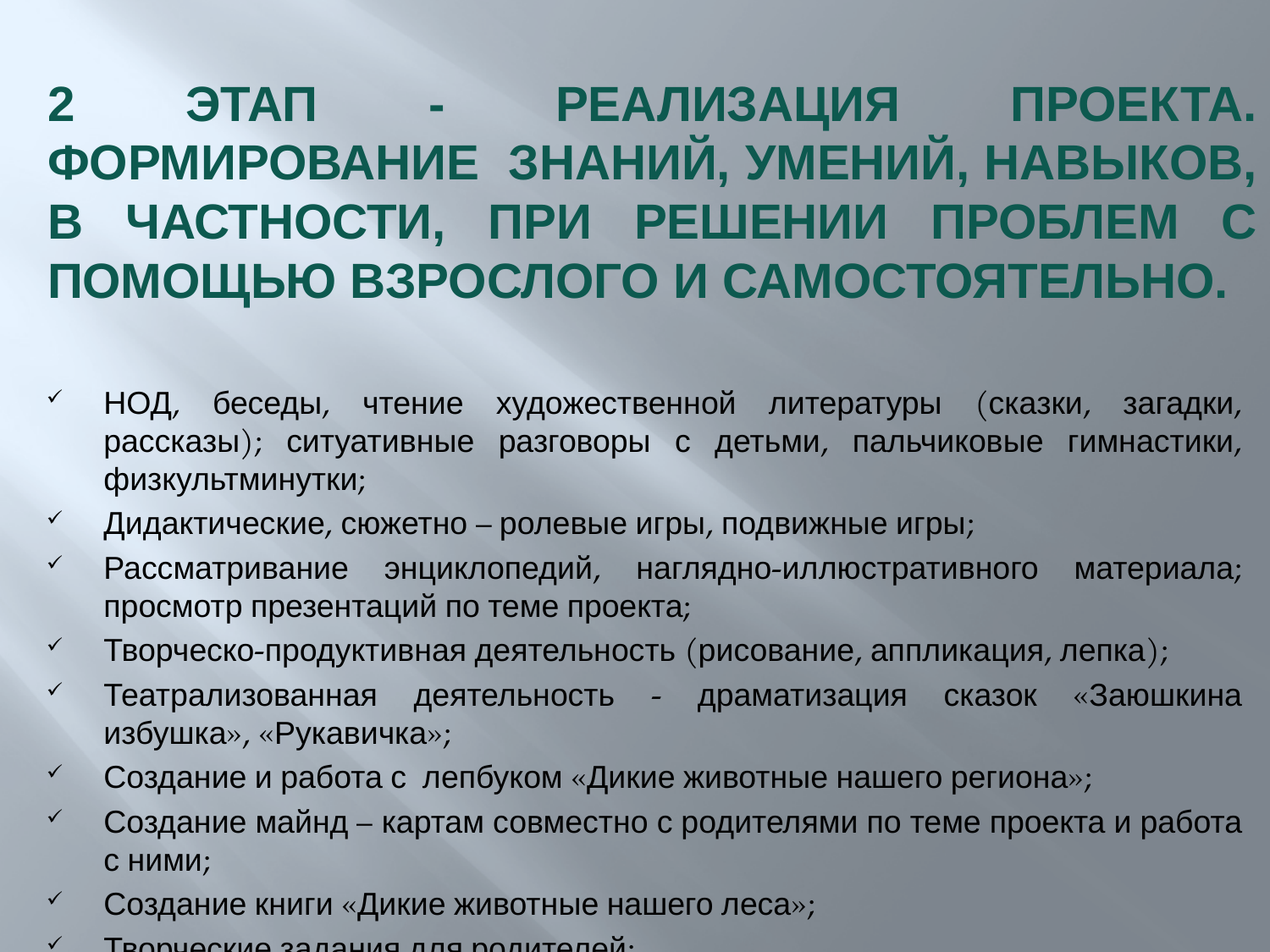

# 2 ЭТАП - РЕАЛИЗАЦИЯ ПРОЕКТА. ФОРМИРОВАНИЕ  ЗНАНИЙ, УМЕНИЙ, НАВЫКОВ, В ЧАСТНОСТИ, ПРИ РЕШЕНИИ ПРОБЛЕМ С ПОМОЩЬЮ ВЗРОСЛОГО И САМОСТОЯТЕЛЬНО.
НОД, беседы, чтение художественной литературы (сказки, загадки, рассказы); ситуативные разговоры с детьми, пальчиковые гимнастики, физкультминутки;
Дидактические, сюжетно – ролевые игры, подвижные игры;
Рассматривание энциклопедий, наглядно-иллюстративного материала; просмотр презентаций по теме проекта;
Творческо-продуктивная деятельность (рисование, аппликация, лепка);
Театрализованная деятельность - драматизация сказок «Заюшкина избушка», «Рукавичка»;
Создание и работа с  лепбуком «Дикие животные нашего региона»;
Создание майнд – картам совместно с родителями по теме проекта и работа с ними;
Создание книги «Дикие животные нашего леса»;
Творческие задания для родителей;